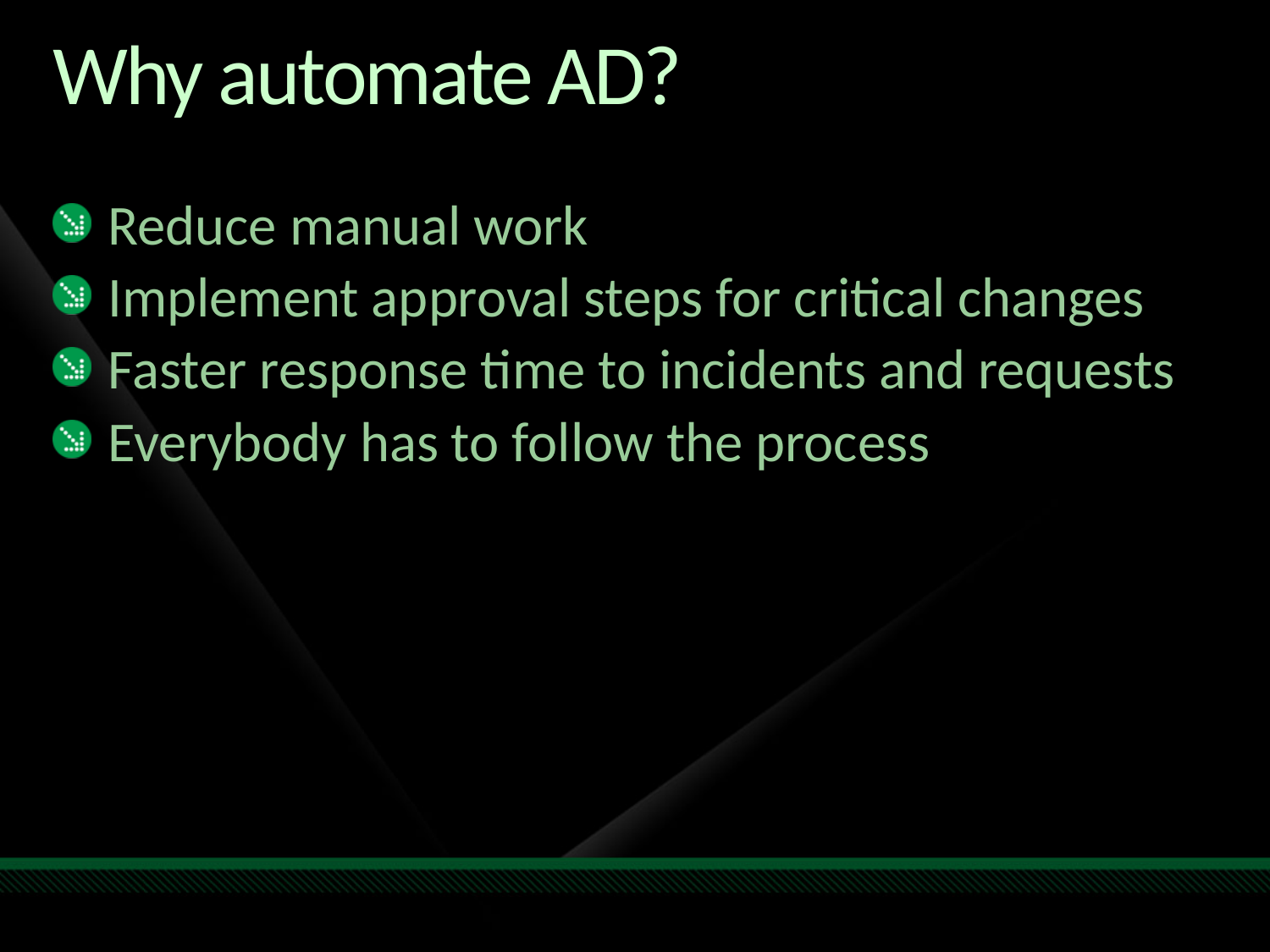

# Why automate AD?
Reduce manual work
Implement approval steps for critical changes
Faster response time to incidents and requests
Everybody has to follow the process